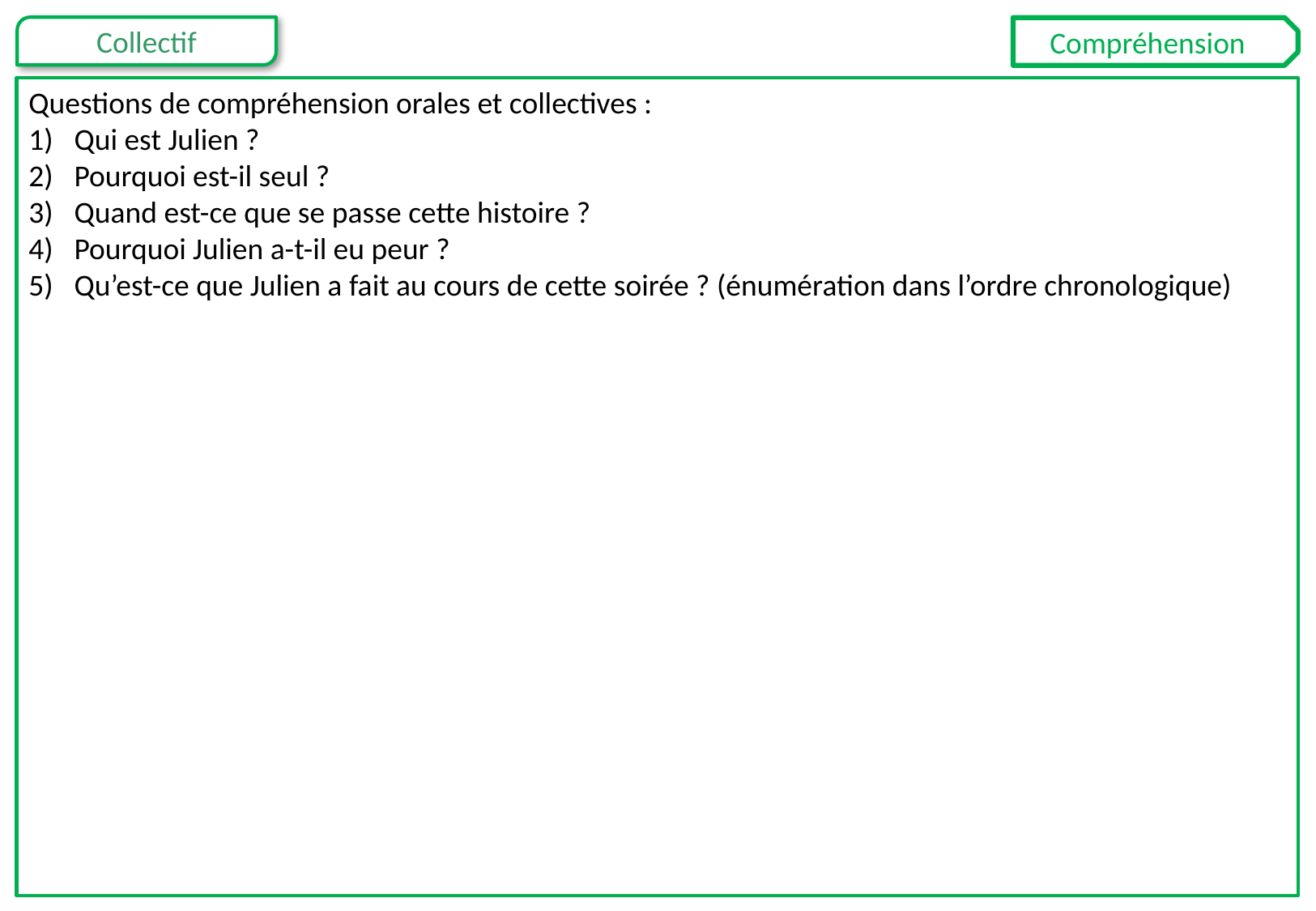

Compréhension
Questions de compréhension orales et collectives :
Qui est Julien ?
Pourquoi est-il seul ?
Quand est-ce que se passe cette histoire ?
Pourquoi Julien a-t-il eu peur ?
Qu’est-ce que Julien a fait au cours de cette soirée ? (énumération dans l’ordre chronologique)